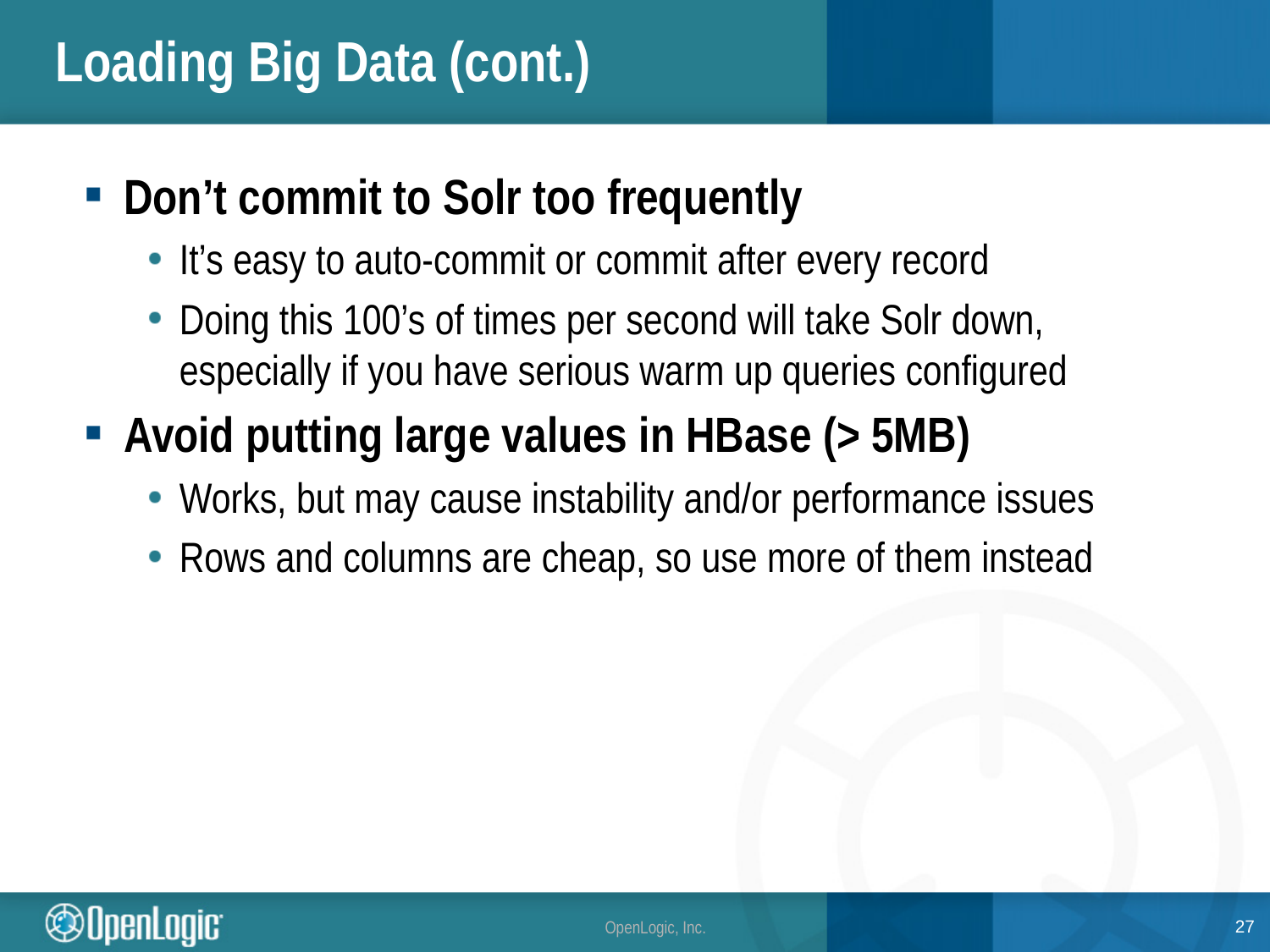

# Loading Big Data (cont.)
Don’t commit to Solr too frequently
It’s easy to auto-commit or commit after every record
Doing this 100’s of times per second will take Solr down, especially if you have serious warm up queries configured
Avoid putting large values in HBase (> 5MB)
Works, but may cause instability and/or performance issues
Rows and columns are cheap, so use more of them instead

27